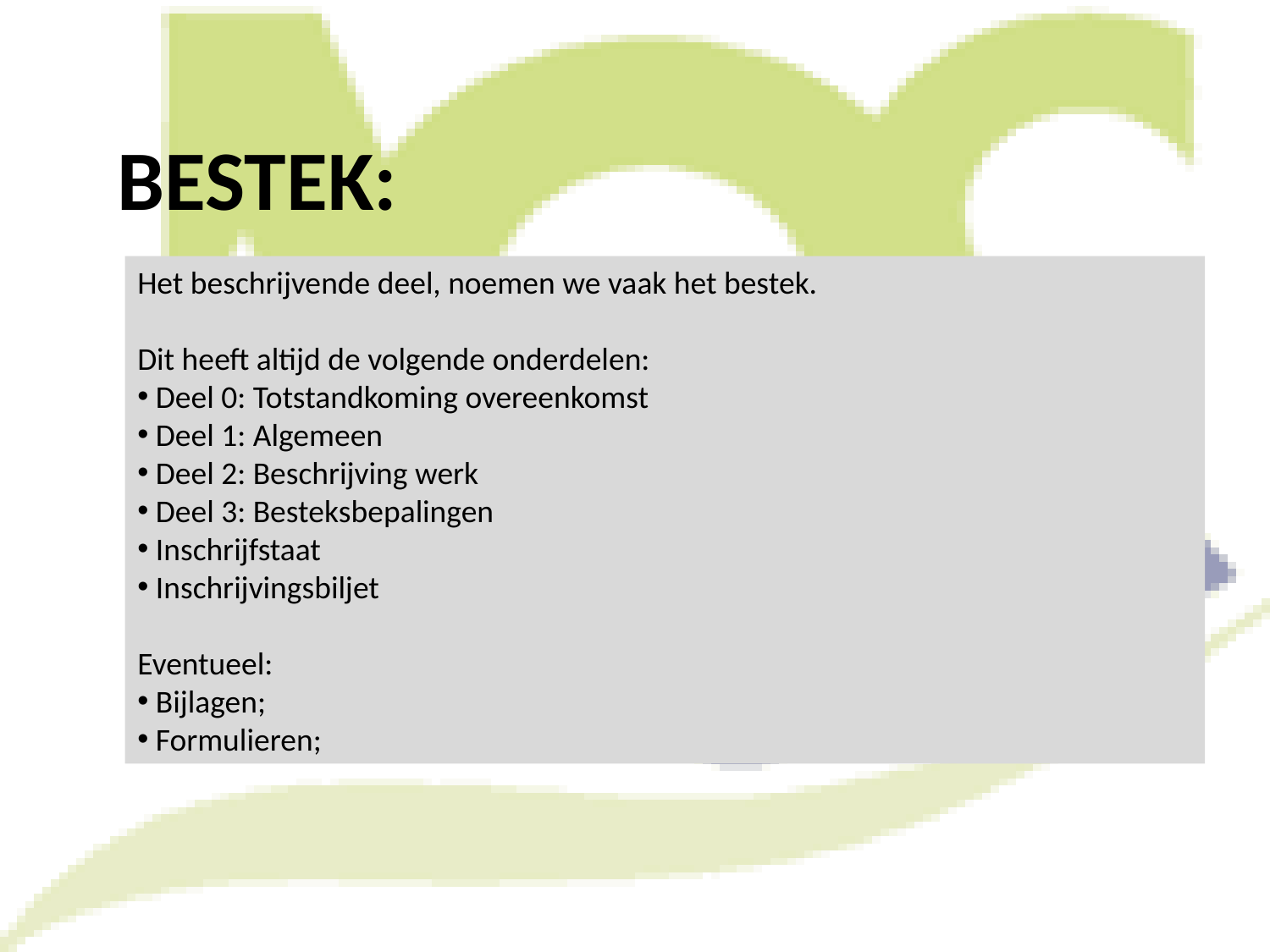

# BESTEK:
Een bestek is een complete aanvraag voor een werk en omvat de volgende documenten:
 De beschrijving van het werk;
 De daarbij behorende tekeningen;
 De voor het werk geldende voorwaarden;
 De nota van inlichtingen;
 Het proces verbaal van aanwijzing (indien uitgevoerd)

Het beschrijvende deel, noemen we vaak het bestek.

Dit heeft altijd de volgende onderdelen:
 Deel 0: Totstandkoming overeenkomst
 Deel 1: Algemeen
 Deel 2: Beschrijving werk
 Deel 3: Besteksbepalingen
 Inschrijfstaat
 Inschrijvingsbiljet

Eventueel:
 Bijlagen;
 Formulieren;